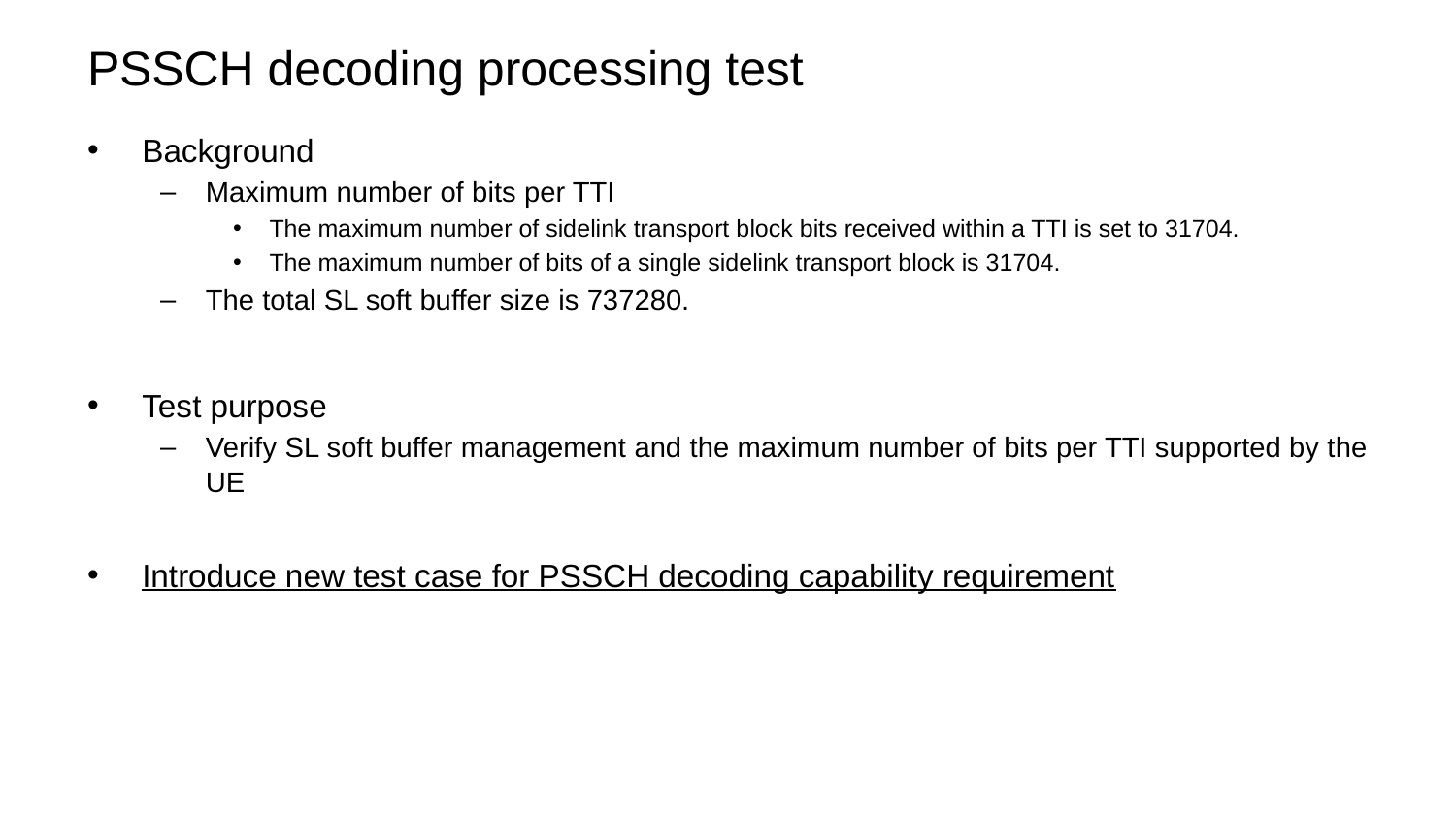

# PSSCH decoding processing test
Background
Maximum number of bits per TTI
The maximum number of sidelink transport block bits received within a TTI is set to 31704.
The maximum number of bits of a single sidelink transport block is 31704.
The total SL soft buffer size is 737280.

Test purpose
Verify SL soft buffer management and the maximum number of bits per TTI supported by the UE

Introduce new test case for PSSCH decoding capability requirement